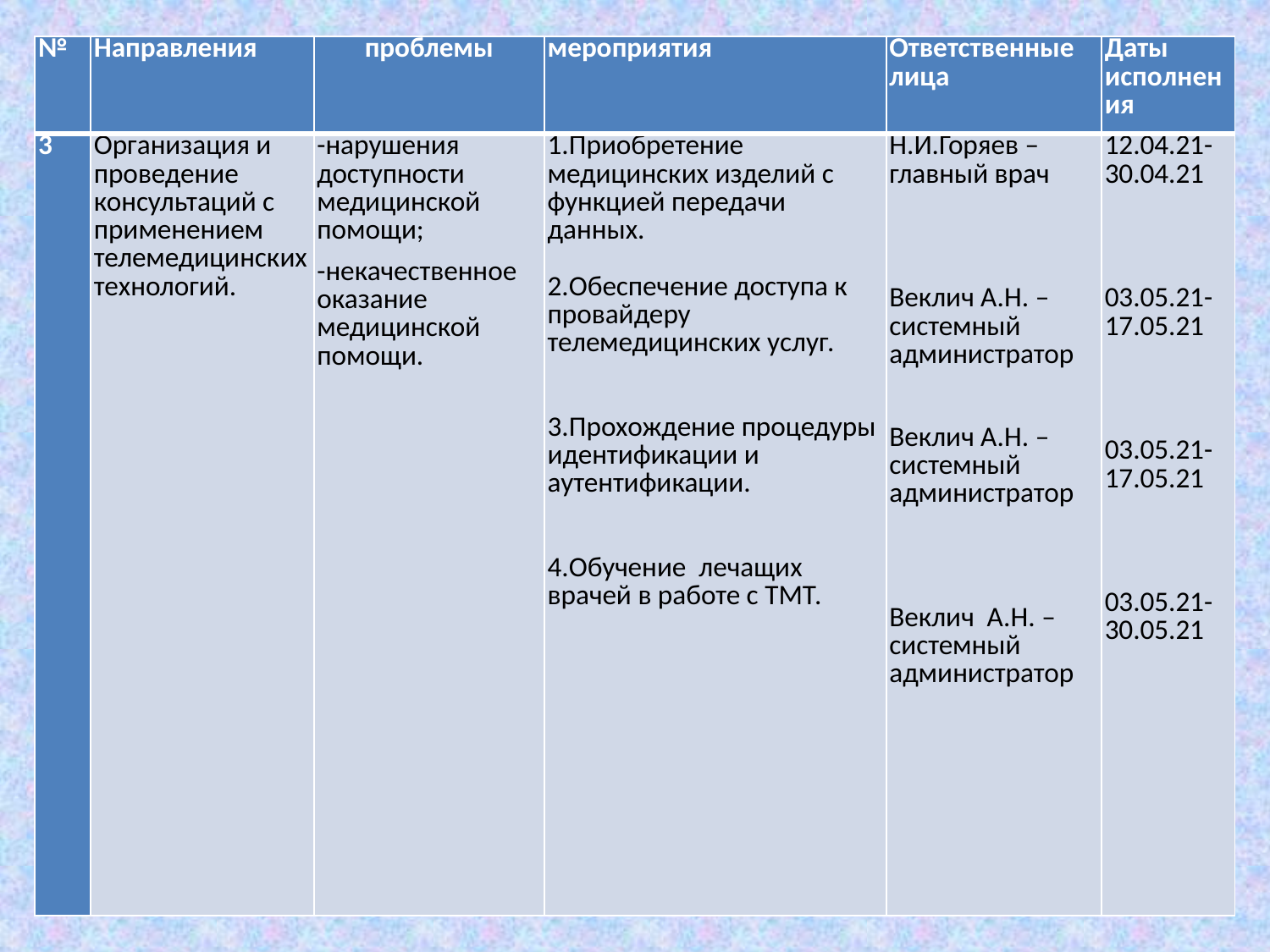

| № | Направления | проблемы | мероприятия | Ответственные лица | Даты исполнения |
| --- | --- | --- | --- | --- | --- |
| 3 | Организация и проведение консультаций с применением телемедицинских технологий. | -нарушения доступности медицинской помощи; -некачественное оказание медицинской помощи. | 1.Приобретение медицинских изделий с функцией передачи данных. 2.Обеспечение доступа к провайдеру телемедицинских услуг. 3.Прохождение процедуры идентификации и аутентификации. 4.Обучение лечащих врачей в работе с ТМТ. | Н.И.Горяев – главный врач     Веклич А.Н. – системный администратор   Веклич А.Н. – системный администратор   Веклич А.Н. – системный администратор | 12.04.21-30.04.21   03.05.21-17.05.21   03.05.21-17.05.21   03.05.21-30.05.21 |
#